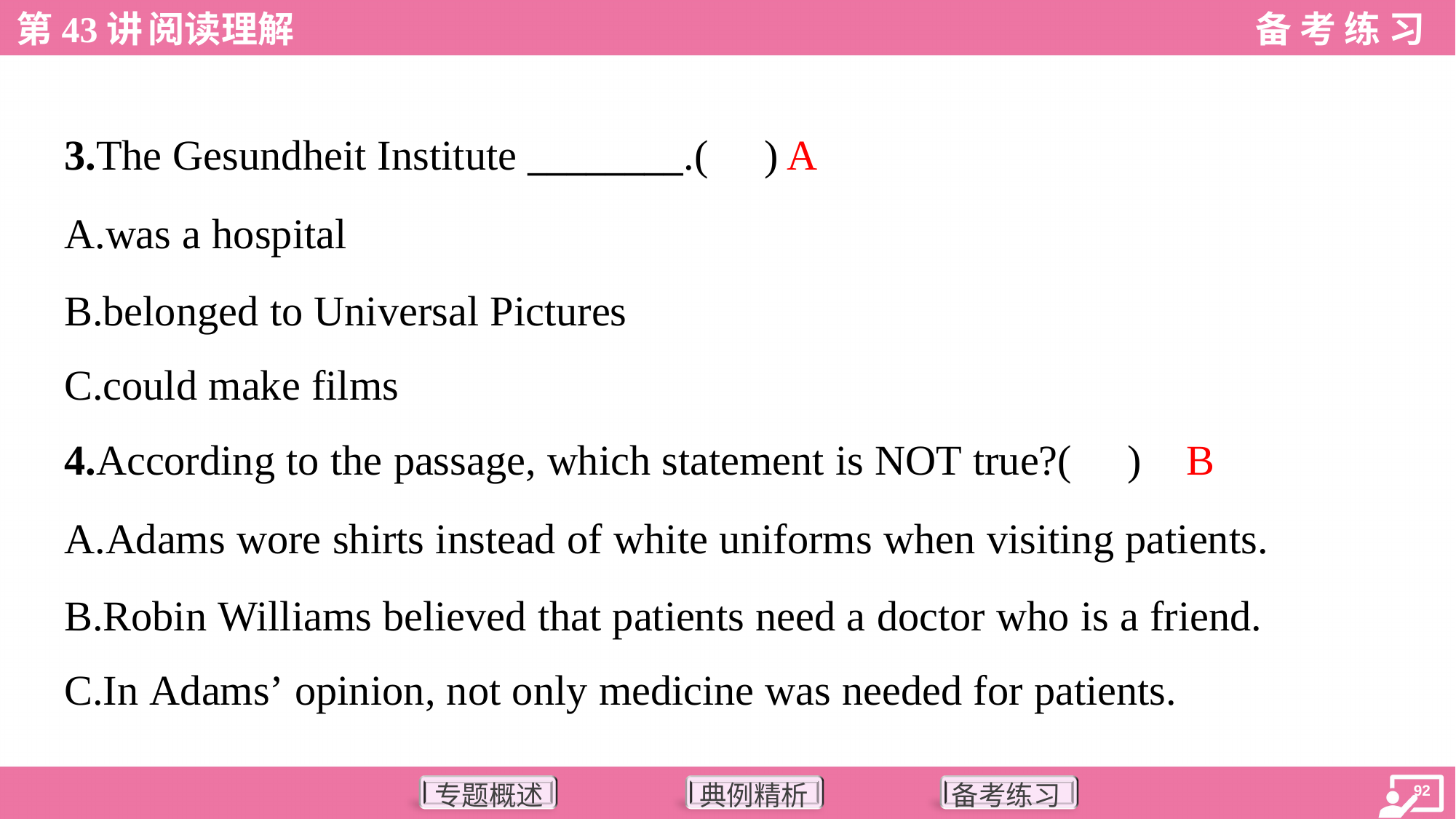

A
3.The Gesundheit Institute ________.(     )
A.was a hospital
B.belonged to Universal Pictures
C.could make films
B
4.According to the passage, which statement is NOT true?(     )
A.Adams wore shirts instead of white uniforms when visiting patients.
B.Robin Williams believed that patients need a doctor who is a friend.
C.In Adams’ opinion, not only medicine was needed for patients.